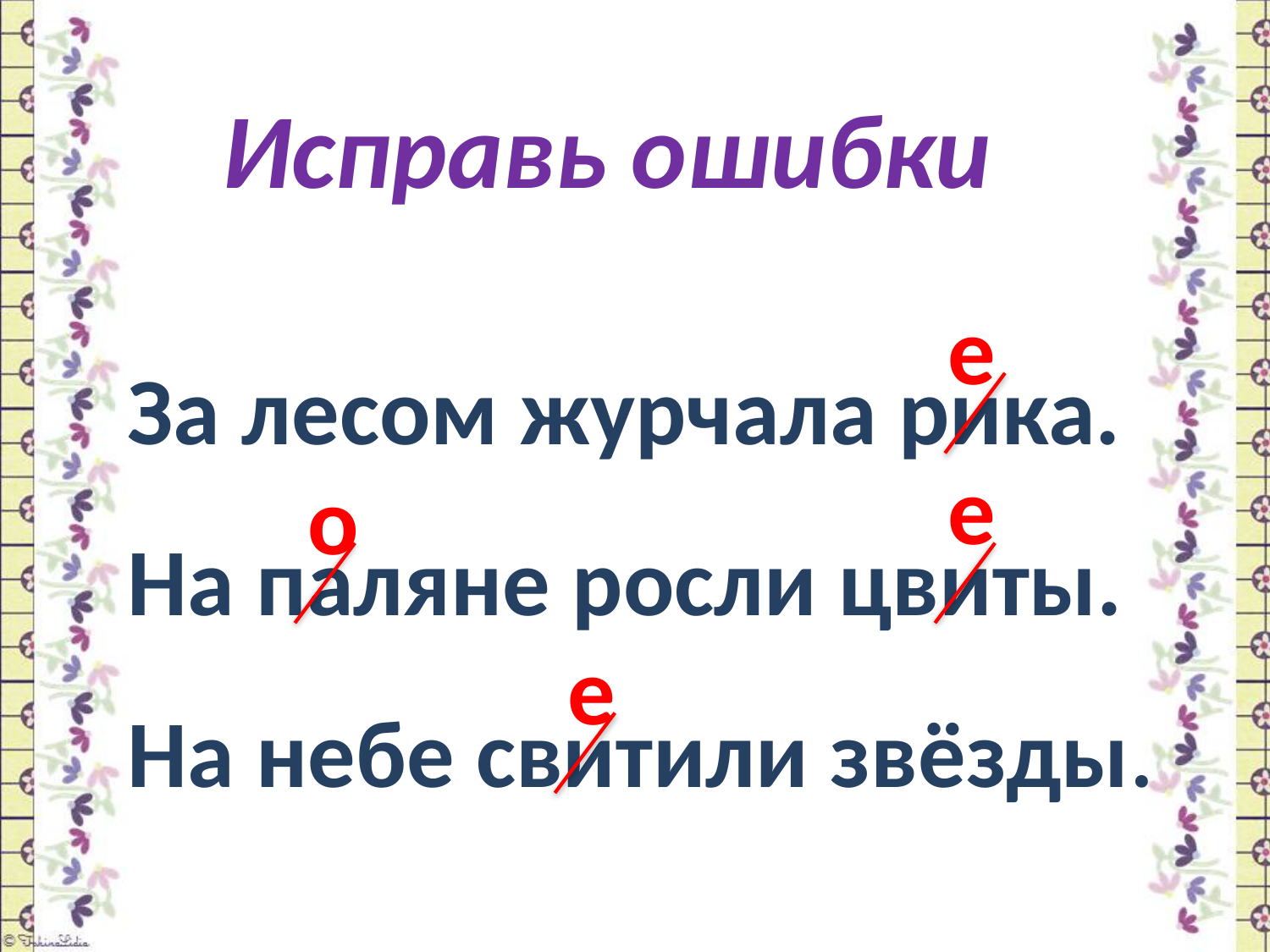

Исправь ошибки
е
За лесом журчала рика.

На паляне росли цвиты.

На небе свитили звёзды.
е
о
е